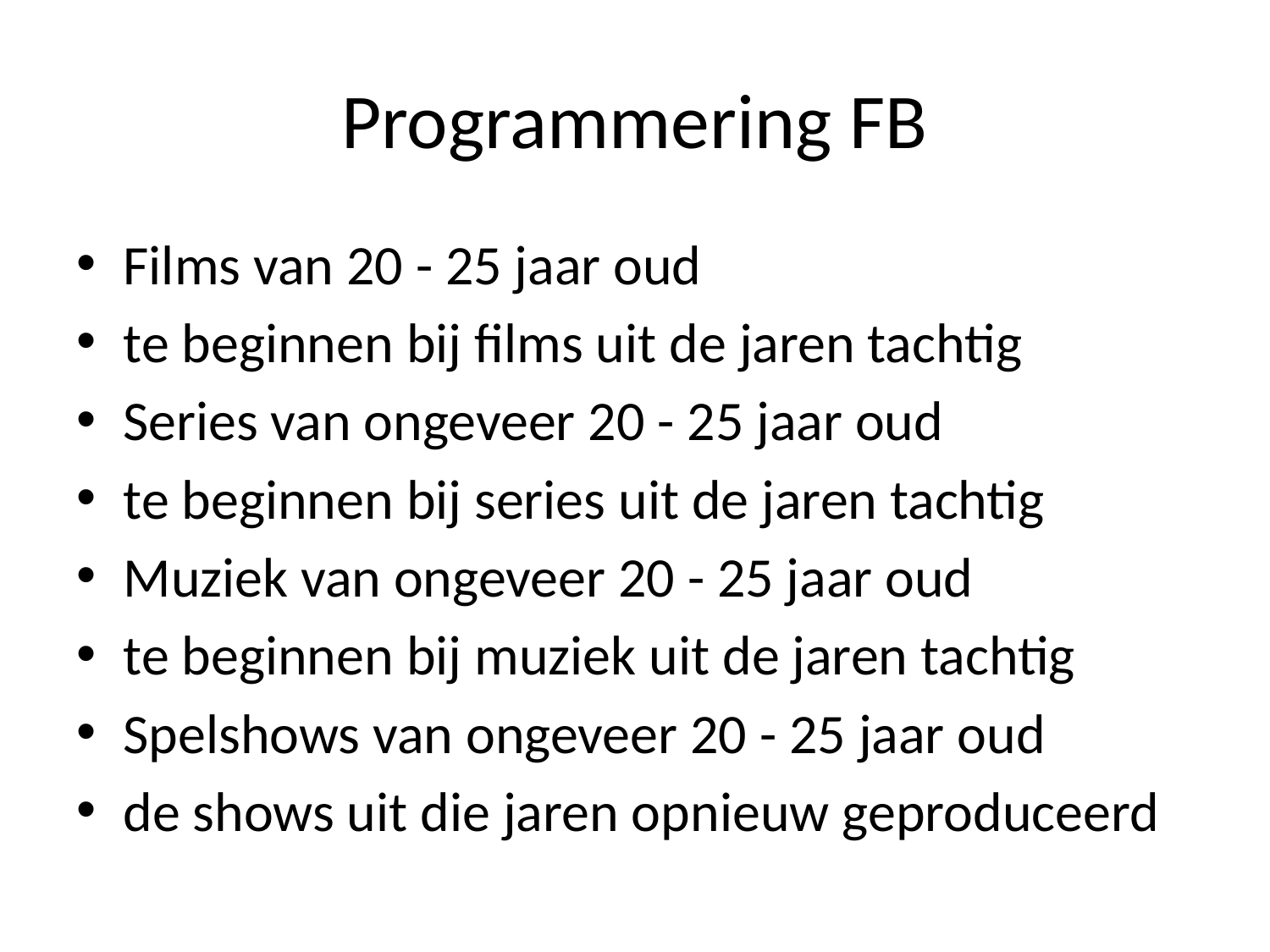

# Programmering FB
Films van 20 - 25 jaar oud
te beginnen bij films uit de jaren tachtig
Series van ongeveer 20 - 25 jaar oud
te beginnen bij series uit de jaren tachtig
Muziek van ongeveer 20 - 25 jaar oud
te beginnen bij muziek uit de jaren tachtig
Spelshows van ongeveer 20 - 25 jaar oud
de shows uit die jaren opnieuw geproduceerd